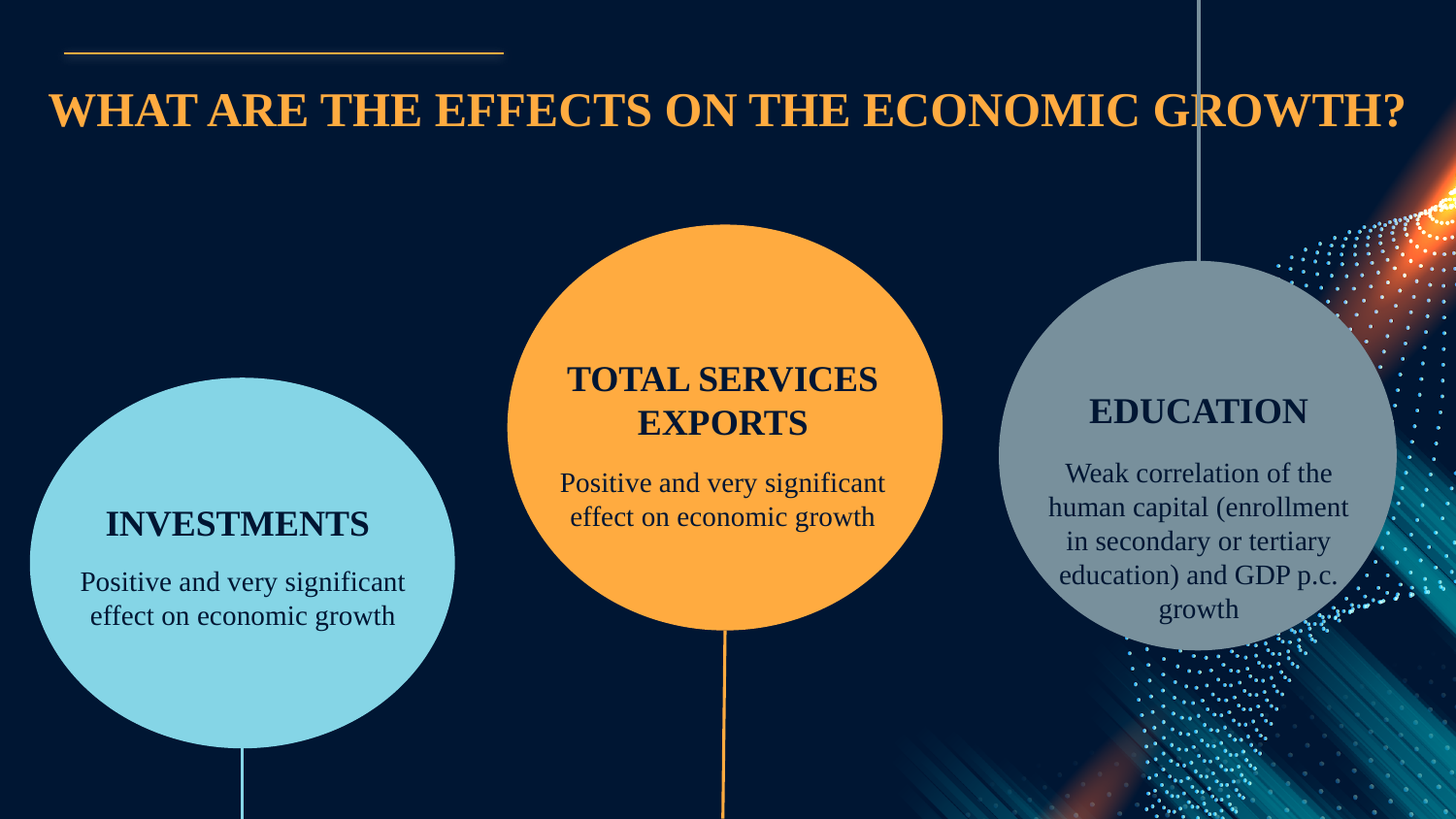

# WHAT ARE THE EFFECTS ON THE ECONOMIC GROWTH?

TOTAL SERVICES EXPORTS
EDUCATION

Weak correlation of the human capital (enrollment in secondary or tertiary education) and GDP p.c. growth
Positive and very significant effect on economic growth
INVESTMENTS
Positive and very significant effect on economic growth